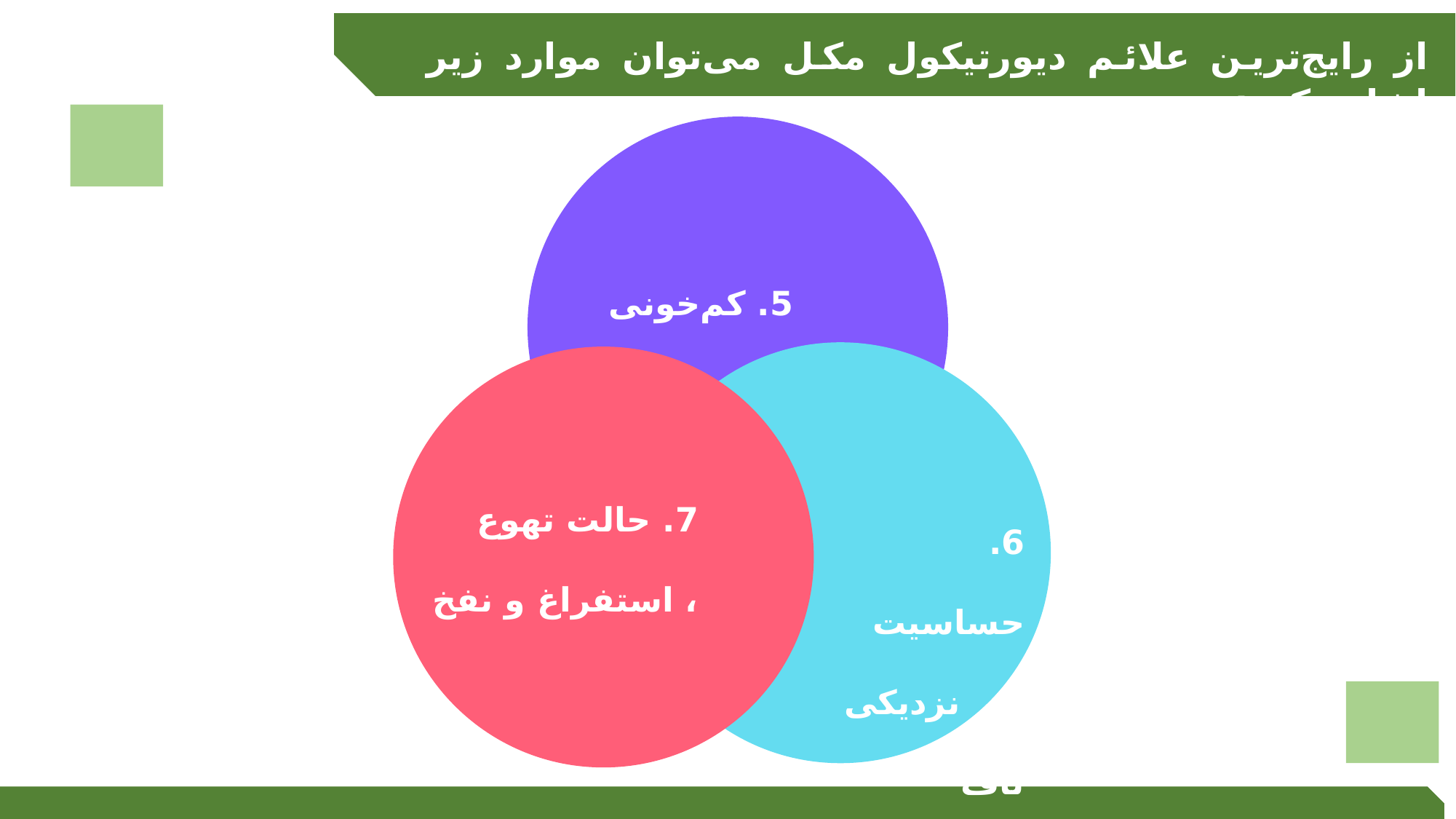

از رایج‌ترین علائم دیورتیکول مکل می‌توان موارد زیر اشاره کرد:

5. کم‌خونی

7. حالت تهوع
، استفراغ و نفخ
6. حساسیت در نزدیکی ناف